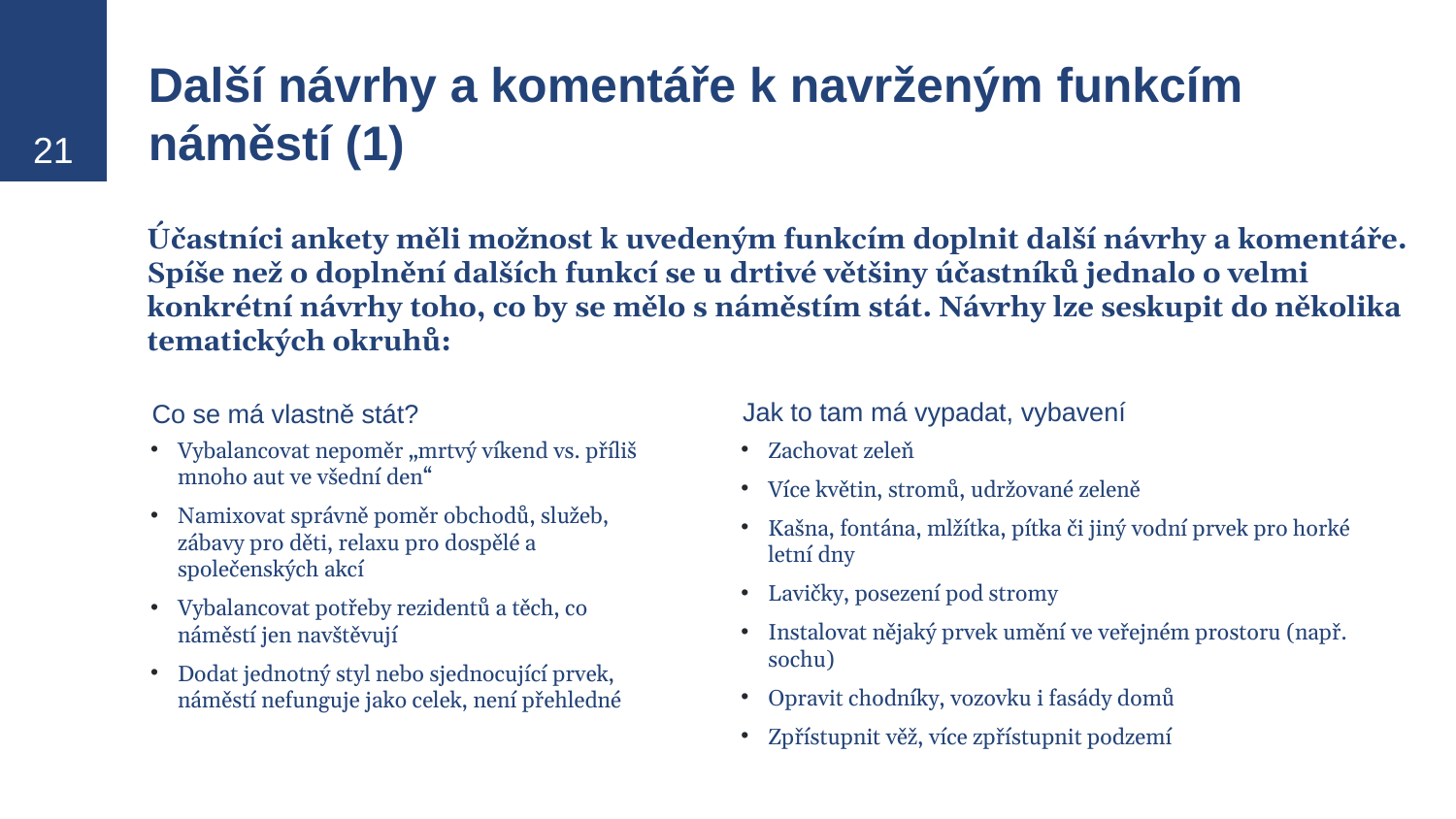

# Další návrhy a komentáře k navrženým funkcím náměstí (1)
21
Účastníci ankety měli možnost k uvedeným funkcím doplnit další návrhy a komentáře. Spíše než o doplnění dalších funkcí se u drtivé většiny účastníků jednalo o velmi konkrétní návrhy toho, co by se mělo s náměstím stát. Návrhy lze seskupit do několika tematických okruhů:
Jak to tam má vypadat, vybavení
Co se má vlastně stát?
A
Vybalancovat nepoměr „mrtvý víkend vs. příliš mnoho aut ve všední den“
Namixovat správně poměr obchodů, služeb, zábavy pro děti, relaxu pro dospělé a společenských akcí
Vybalancovat potřeby rezidentů a těch, co náměstí jen navštěvují
Dodat jednotný styl nebo sjednocující prvek, náměstí nefunguje jako celek, není přehledné
Zachovat zeleň
Více květin, stromů, udržované zeleně
Kašna, fontána, mlžítka, pítka či jiný vodní prvek pro horké letní dny
Lavičky, posezení pod stromy
Instalovat nějaký prvek umění ve veřejném prostoru (např. sochu)
Opravit chodníky, vozovku i fasády domů
Zpřístupnit věž, více zpřístupnit podzemí